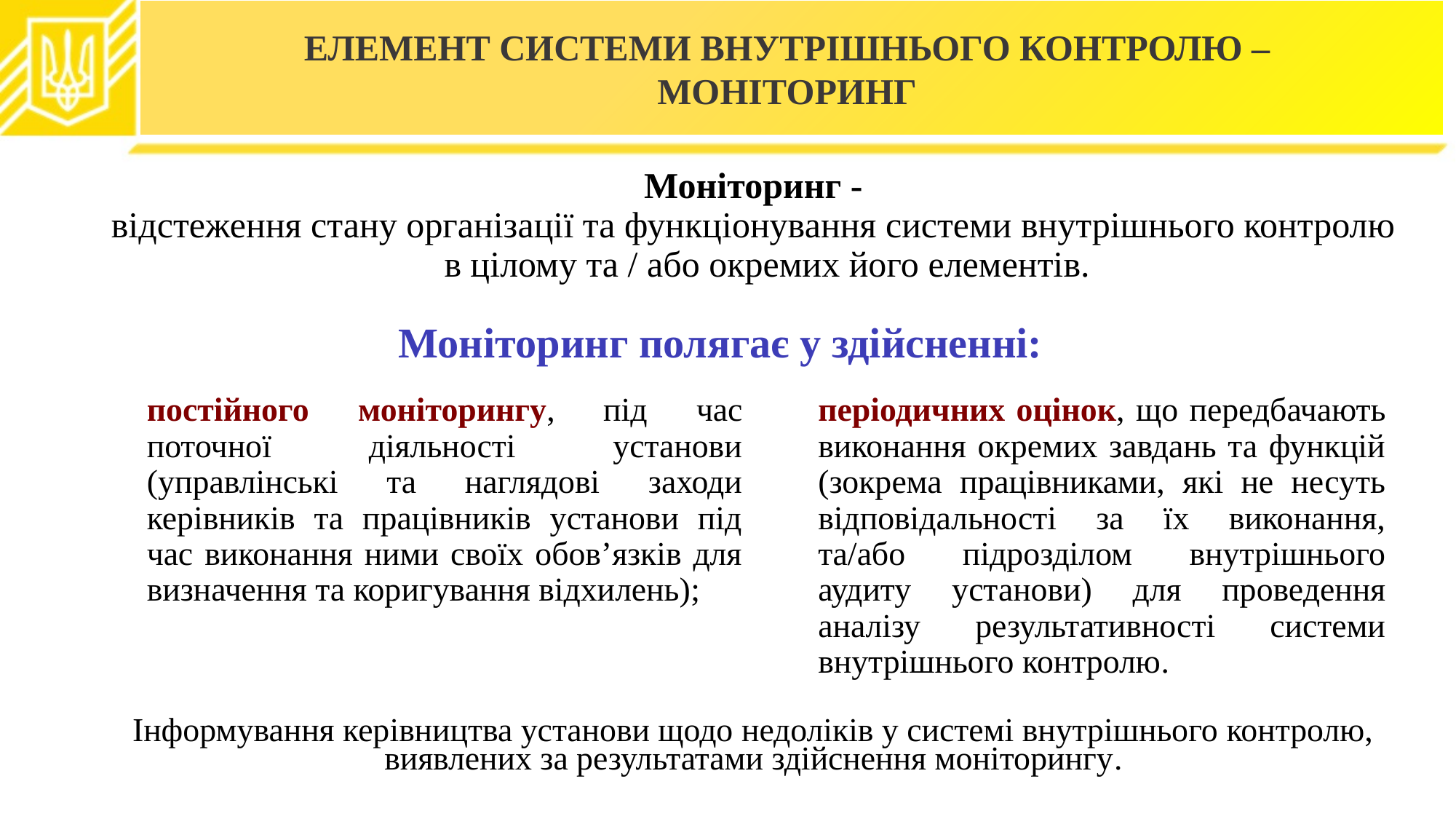

ЕЛЕМЕНТ СИСТЕМИ ВНУТРІШНЬОГО КОНТРОЛЮ –
МОНІТОРИНГ
Моніторинг -
відстеження стану організації та функціонування системи внутрішнього контролю в цілому та / або окремих його елементів.

Інформування керівництва установи щодо недоліків у системі внутрішнього контролю, виявлених за результатами здійснення моніторингу.
Моніторинг полягає у здійсненні:
постійного моніторингу, під час поточної діяльності установи (управлінські та наглядові заходи керівників та працівників установи під час виконання ними своїх обов’язків для визначення та коригування відхилень);
періодичних оцінок, що передбачають виконання окремих завдань та функцій (зокрема працівниками, які не несуть відповідальності за їх виконання, та/або підрозділом внутрішнього аудиту установи) для проведення аналізу результативності системи внутрішнього контролю.